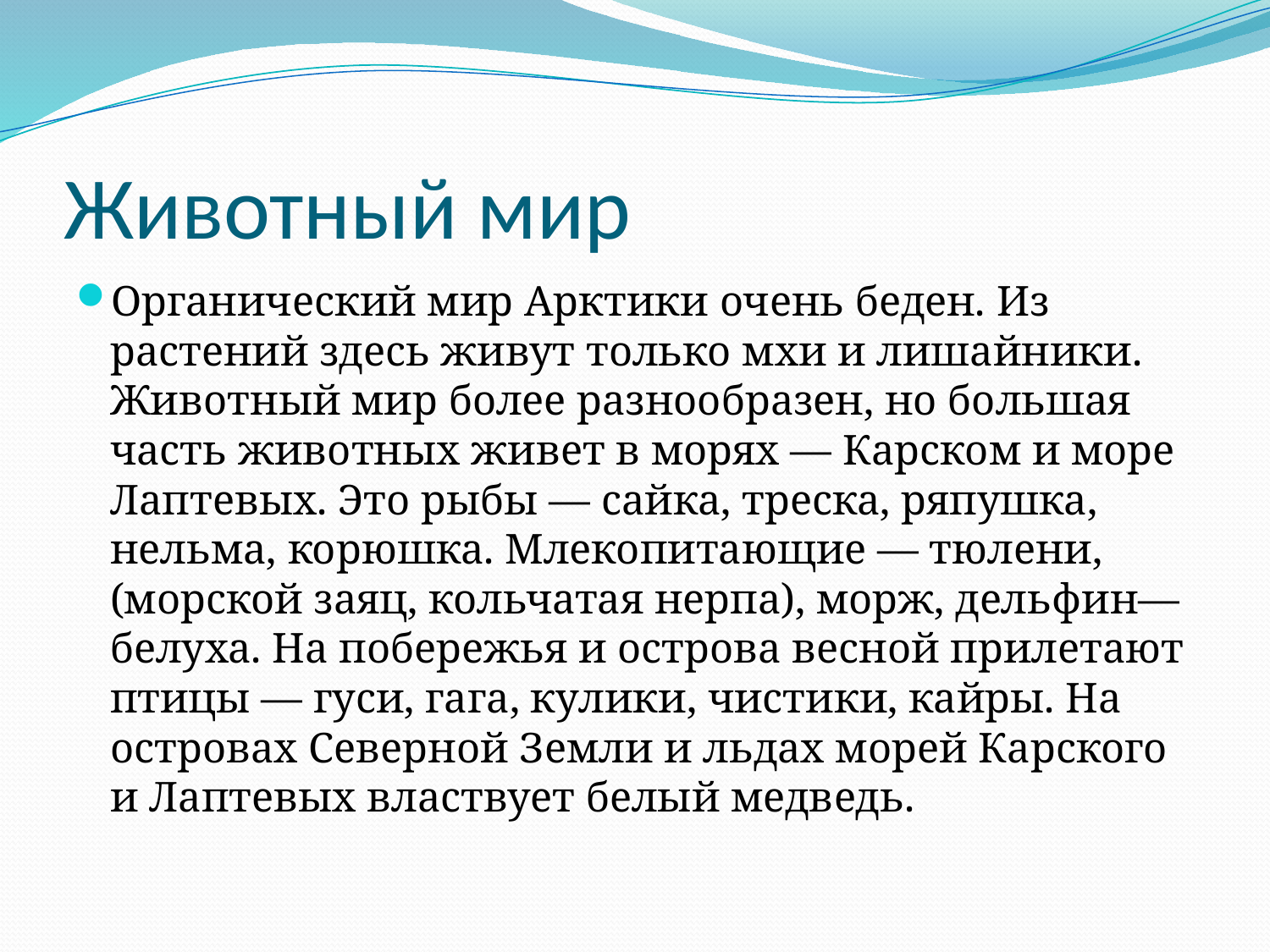

# Животный мир
Органический мир Арктики очень беден. Из растений здесь живут только мхи и лишайники. Животный мир более разнообразен, но большая часть животных живет в морях — Карском и море Лаптевых. Это рыбы — сайка, треска, ряпушка, нельма, корюшка. Млекопитающие — тюлени,(морской заяц, кольчатая нерпа), морж, дельфин— белуха. На побережья и острова весной прилетают птицы — гуси, гага, кулики, чистики, кайры. На островах Северной Земли и льдах морей Карского и Лаптевых властвует белый медведь.